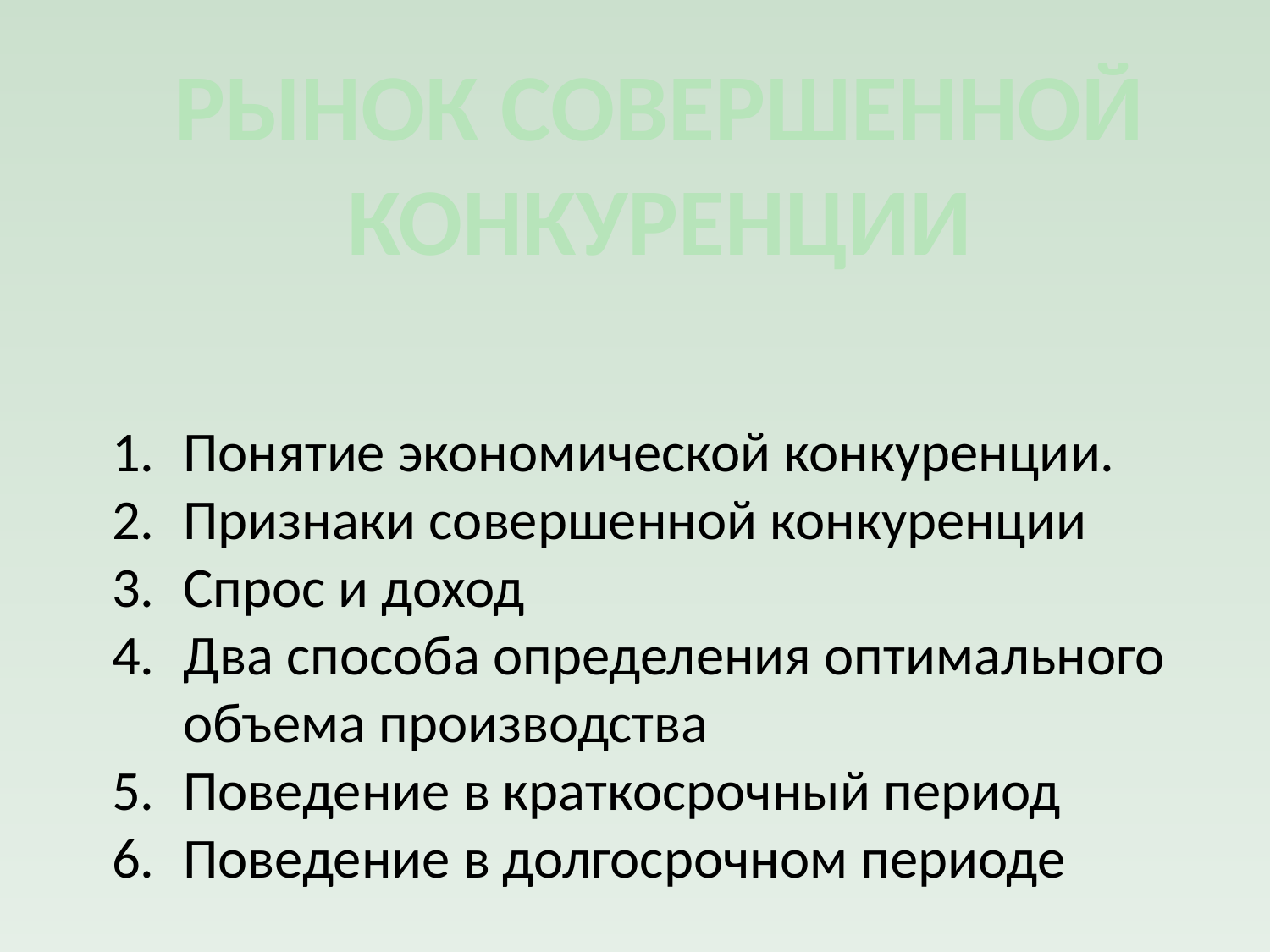

РЫНОК СОВЕРШЕННОЙ КОНКУРЕНЦИИ
Понятие экономической конкуренции.
Признаки совершенной конкуренции
Спрос и доход
Два способа определения оптимального объема производства
Поведение в краткосрочный период
Поведение в долгосрочном периоде